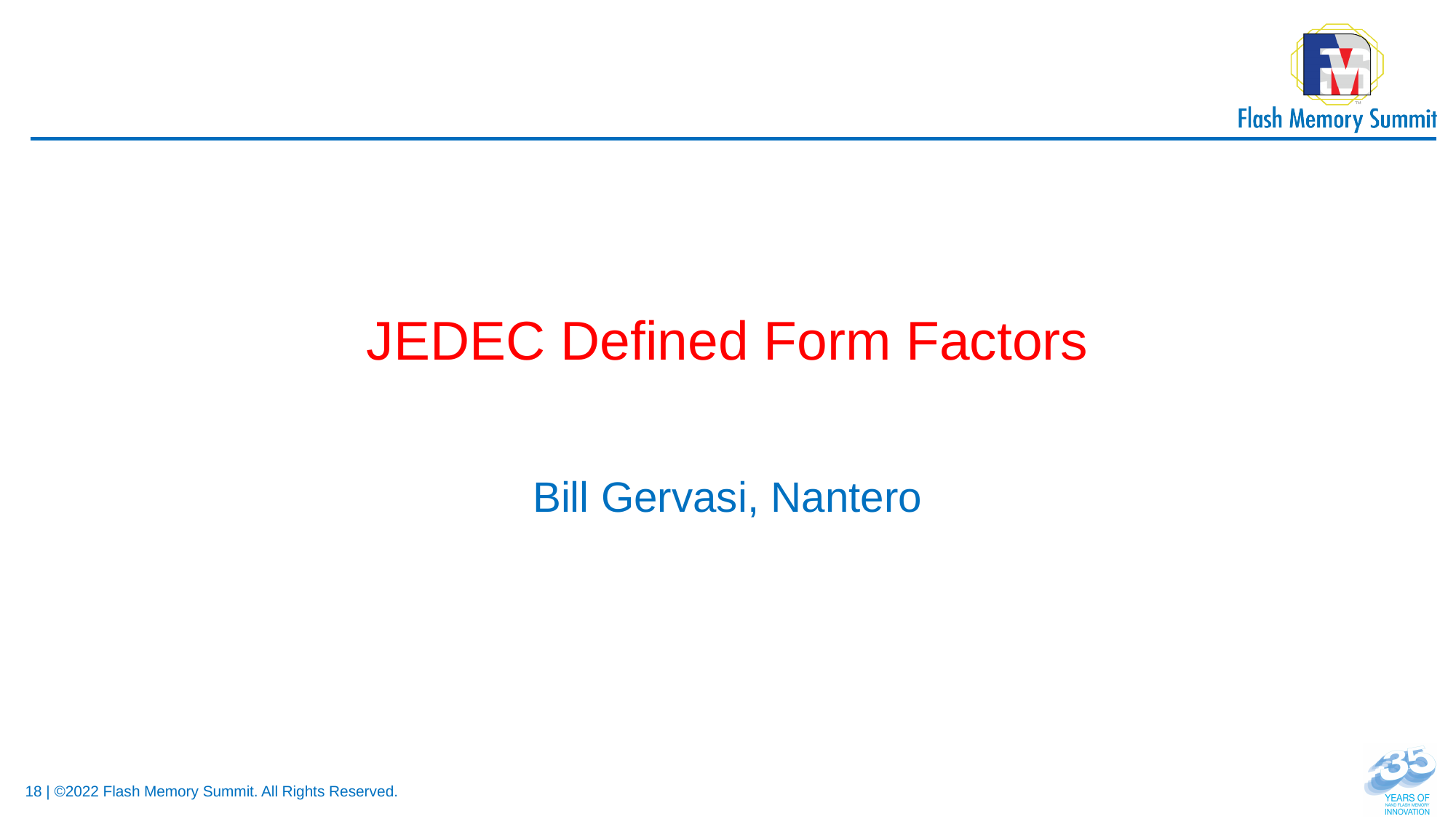

# JEDEC Defined Form Factors
Bill Gervasi, Nantero